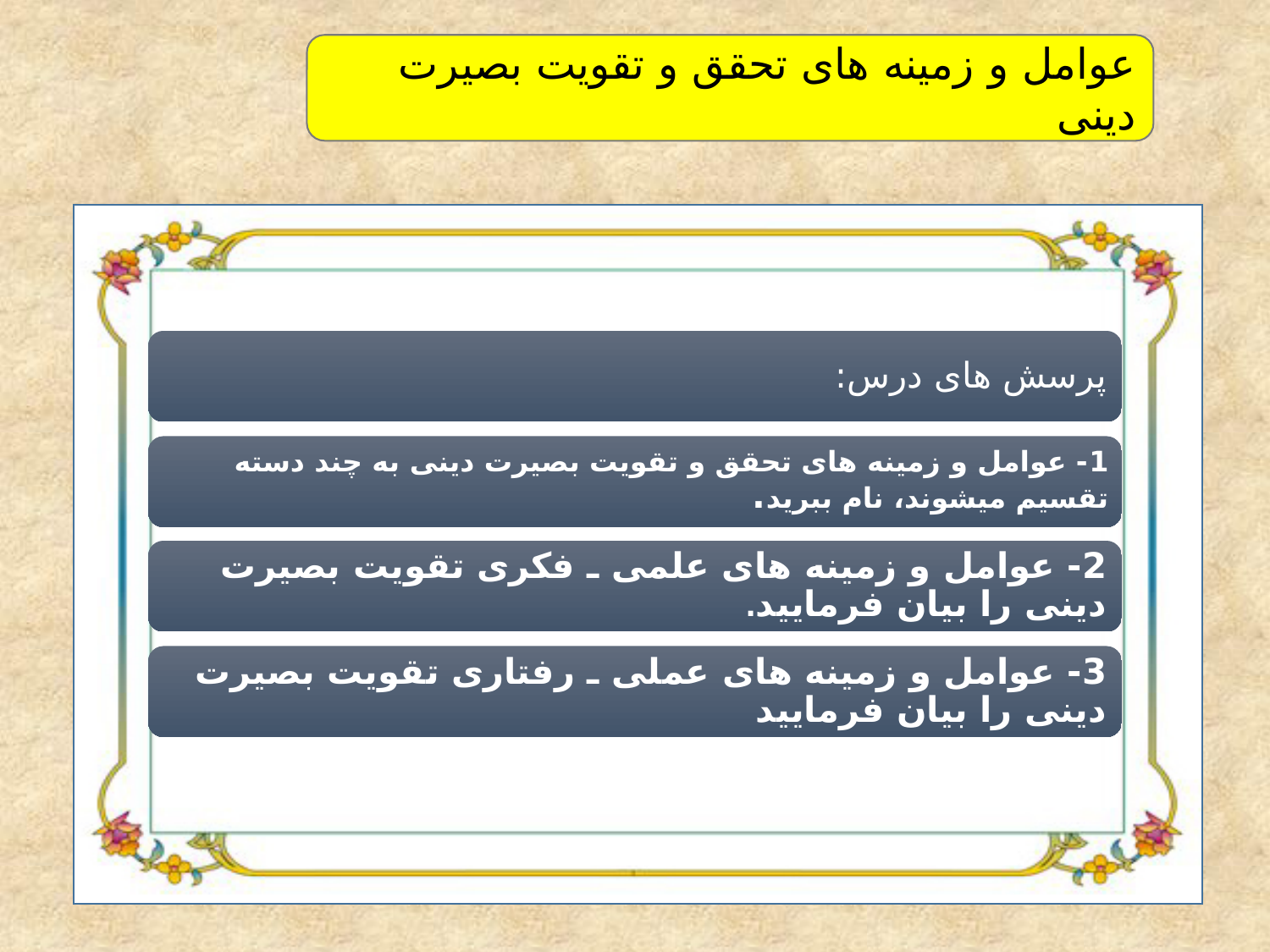

عوامل و زمینه های تحقق و تقویت بصیرت دینی

پرسش های درس:
1- عوامل و زمینه های تحقق و تقویت بصیرت دینی به چند دسته تقسیم میشوند، نام ببرید.
2- عوامل و زمینه های علمی ـ فکری تقویت بصیرت دینی را بیان فرمایید.
3- عوامل و زمینه های عملی ـ رفتاری تقویت بصیرت دینی را بیان فرمایید